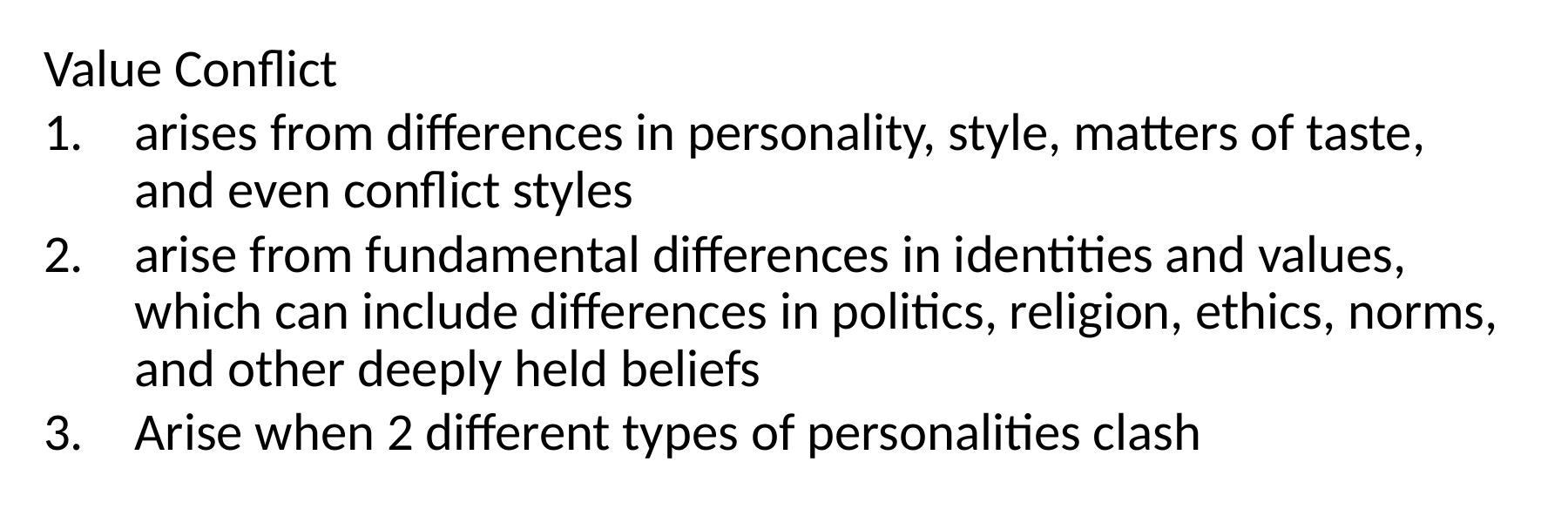

Value Conflict
arises from differences in personality, style, matters of taste, and even conflict styles
arise from fundamental differences in identities and values, which can include differences in politics, religion, ethics, norms, and other deeply held beliefs
Arise when 2 different types of personalities clash